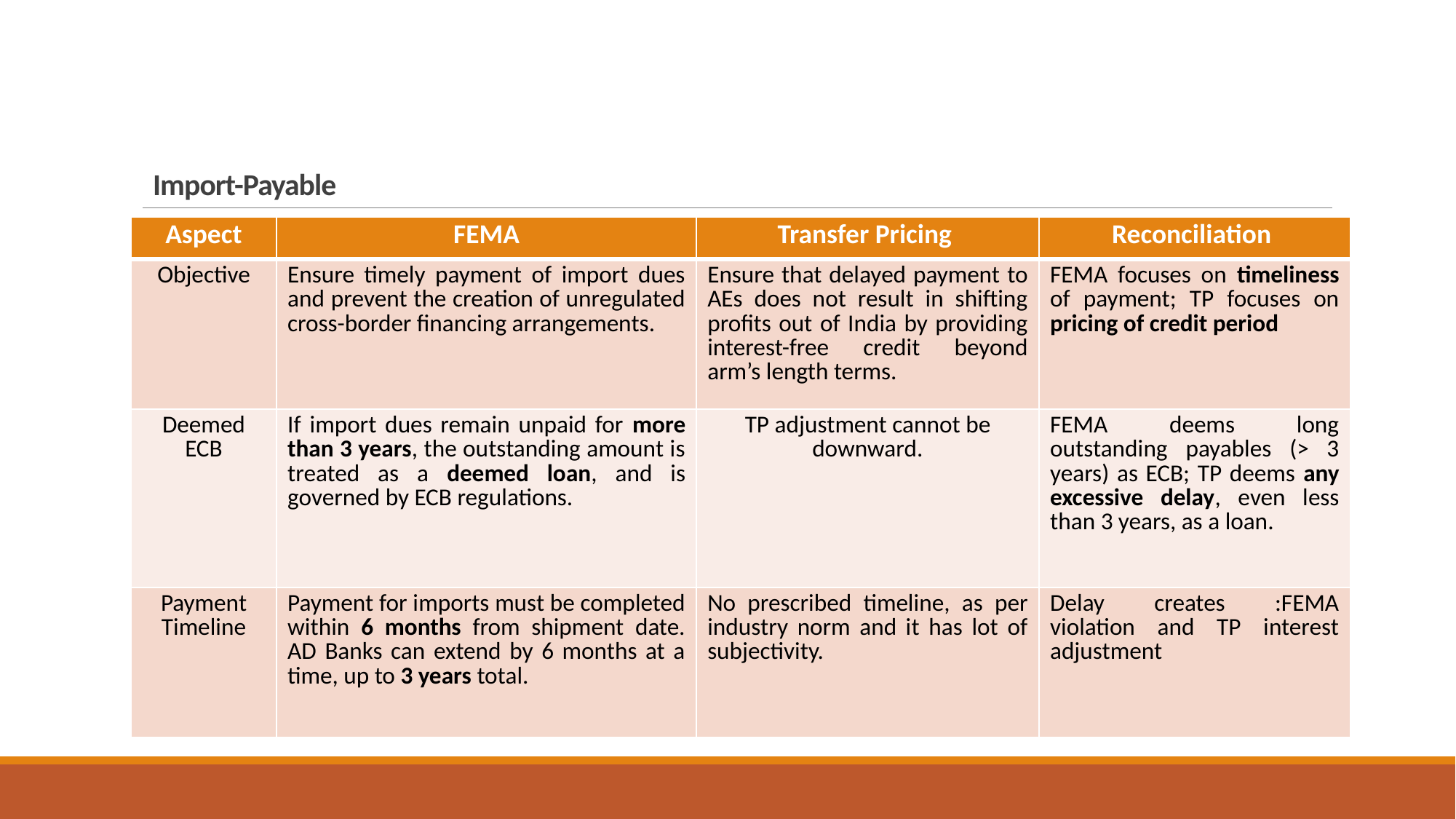

# Import-Payable
| Aspect | FEMA | Transfer Pricing | Reconciliation |
| --- | --- | --- | --- |
| Objective | Ensure timely payment of import dues and prevent the creation of unregulated cross-border financing arrangements. | Ensure that delayed payment to AEs does not result in shifting profits out of India by providing interest-free credit beyond arm’s length terms. | FEMA focuses on timeliness of payment; TP focuses on pricing of credit period |
| Deemed ECB | If import dues remain unpaid for more than 3 years, the outstanding amount is treated as a deemed loan, and is governed by ECB regulations. | TP adjustment cannot be downward. | FEMA deems long outstanding payables (> 3 years) as ECB; TP deems any excessive delay, even less than 3 years, as a loan. |
| Payment Timeline | Payment for imports must be completed within 6 months from shipment date. AD Banks can extend by 6 months at a time, up to 3 years total. | No prescribed timeline, as per industry norm and it has lot of subjectivity. | Delay creates :FEMA violation and TP interest adjustment |